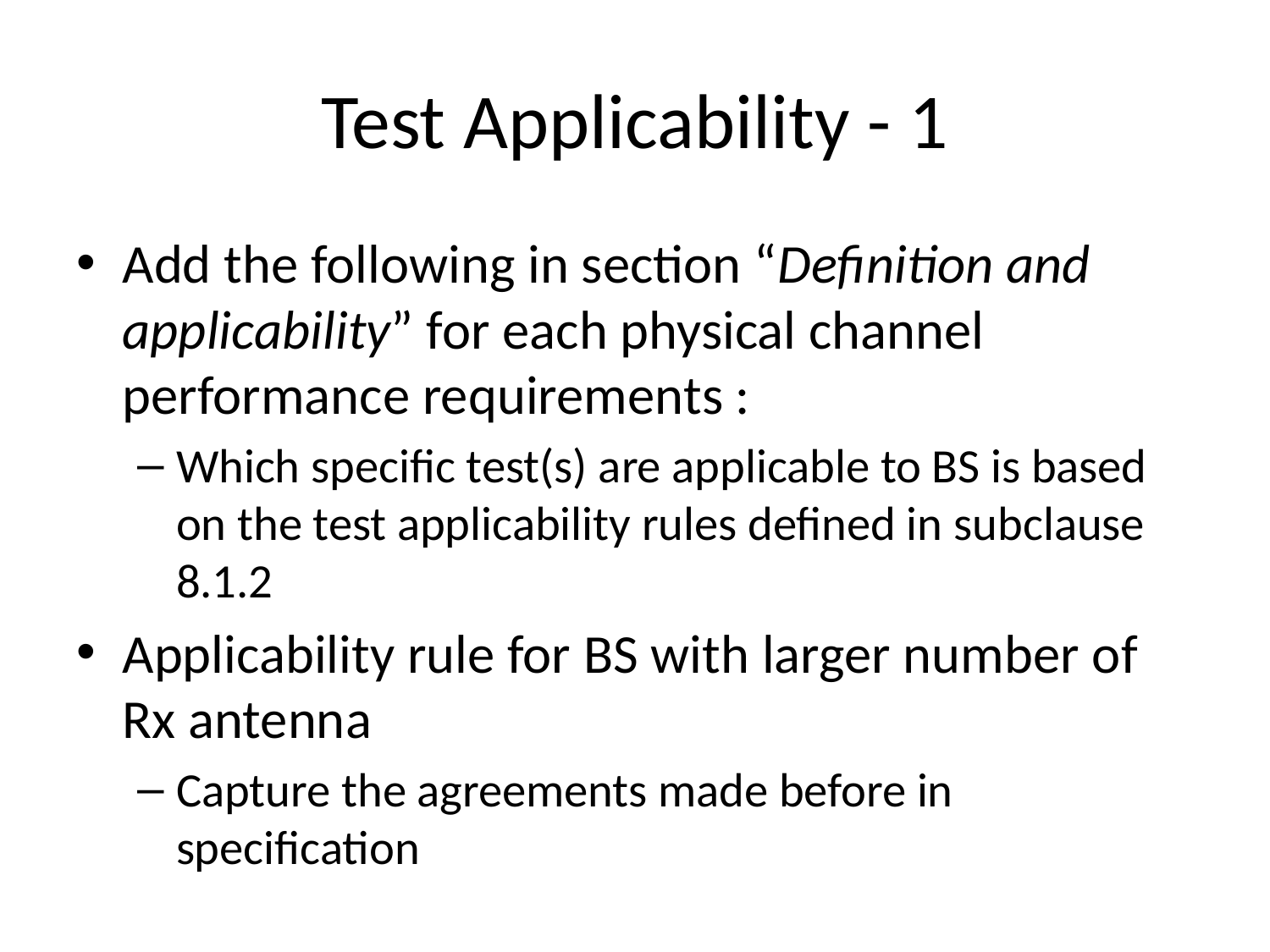

# Test Applicability - 1
Add the following in section “Definition and applicability” for each physical channel performance requirements :
Which specific test(s) are applicable to BS is based on the test applicability rules defined in subclause 8.1.2
Applicability rule for BS with larger number of Rx antenna
Capture the agreements made before in specification